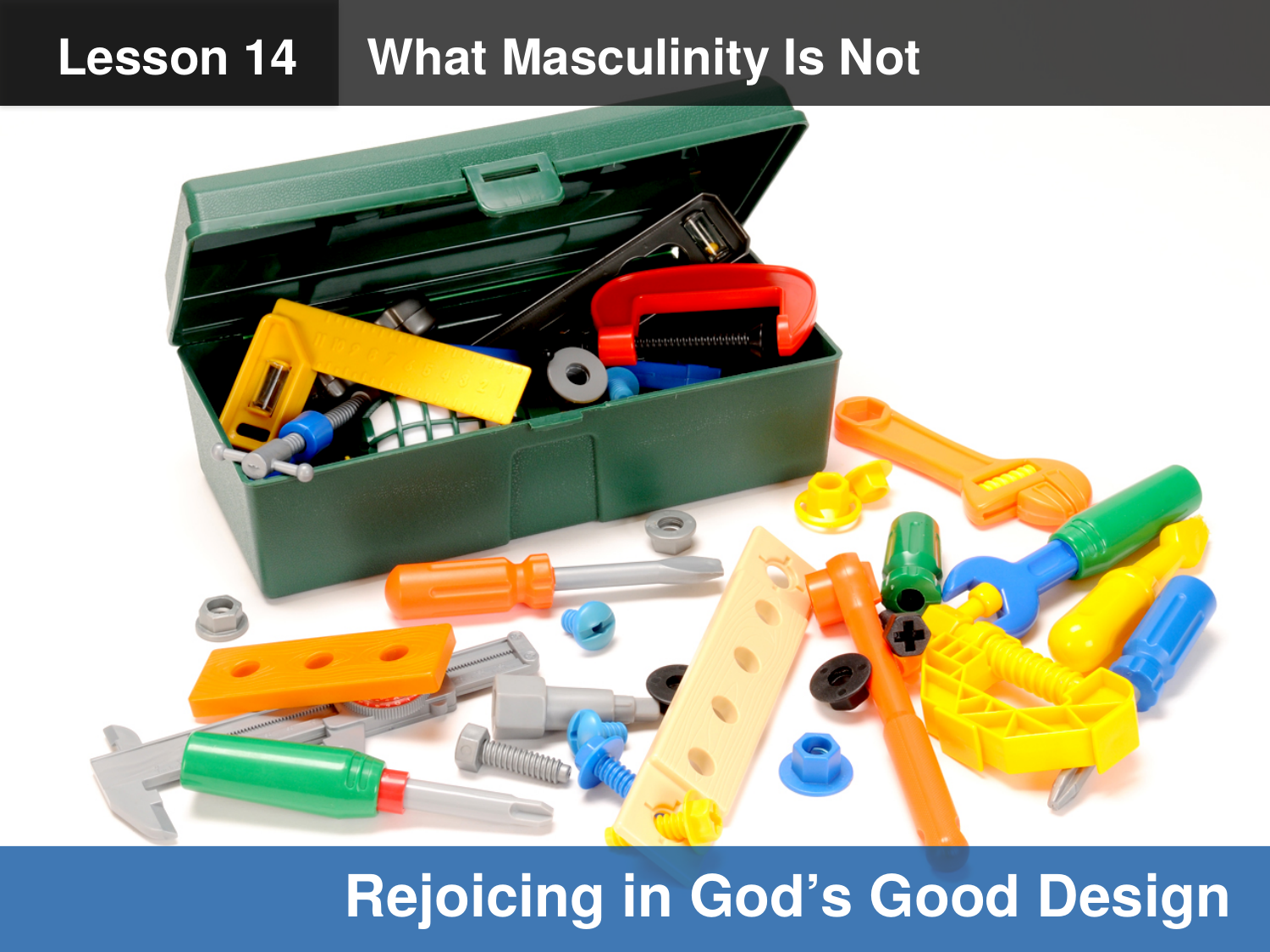

Lesson 14     What Masculinity Is Not
Rejoicing in God’s Good Design